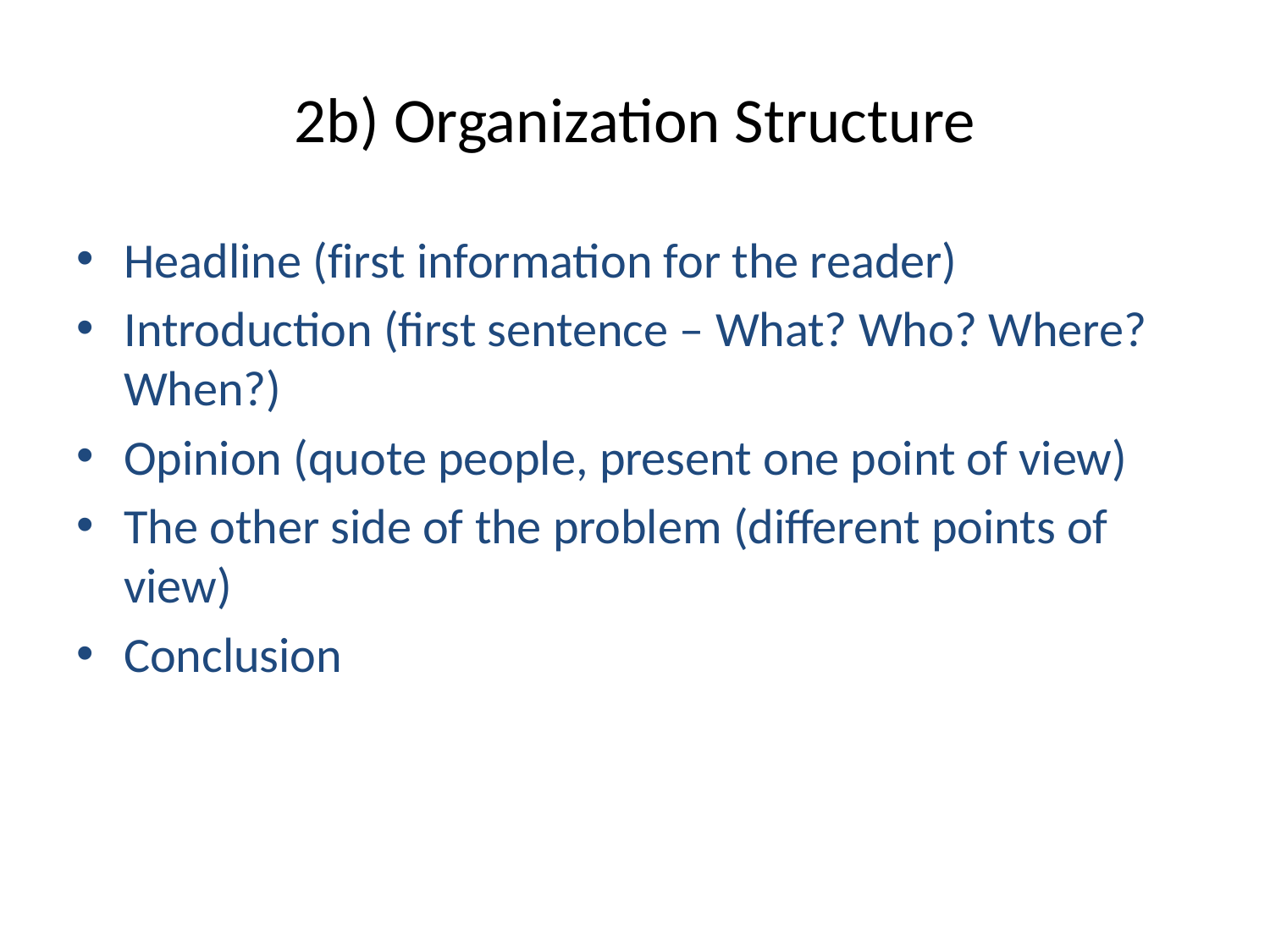

# 2b) Organization Structure
Headline (first information for the reader)
Introduction (first sentence – What? Who? Where? When?)
Opinion (quote people, present one point of view)
The other side of the problem (different points of view)
Conclusion